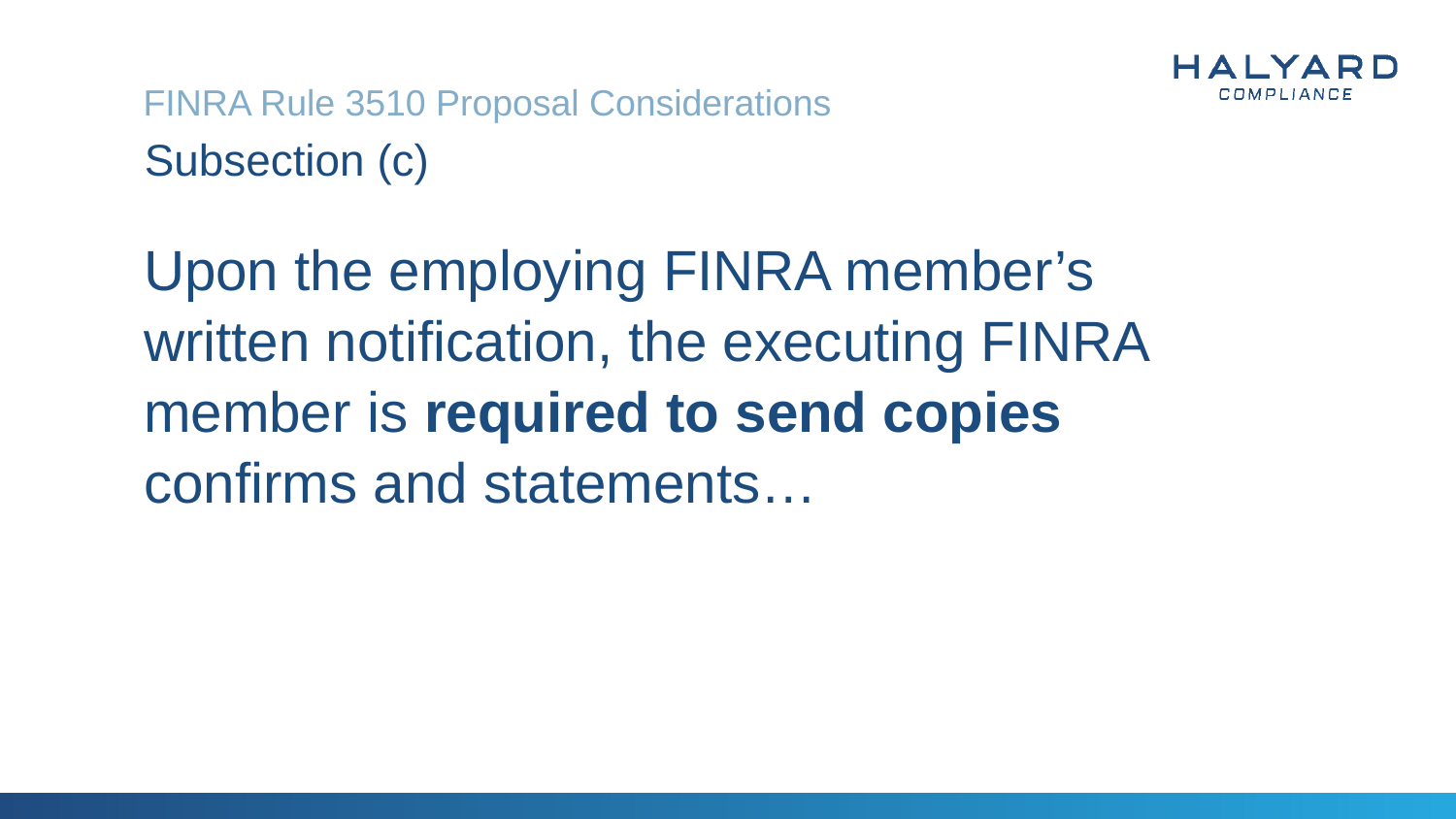

FINRA Rule 3510 Proposal Considerations
# Subsection (c)
Upon the employing FINRA member’s written notification, the executing FINRA member is required to send copies confirms and statements…